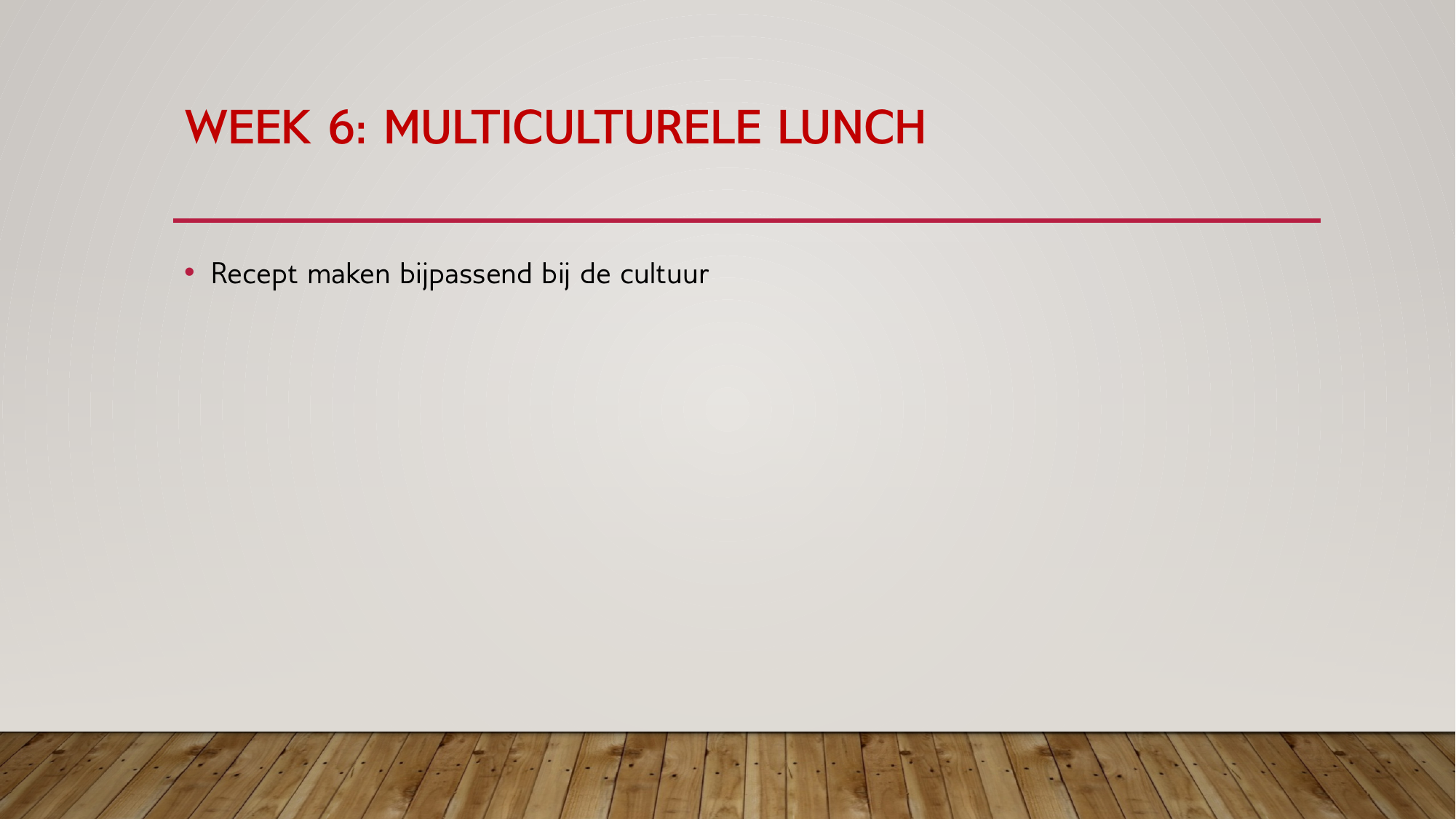

# Week 6: multiculturele lunch
Recept maken bijpassend bij de cultuur